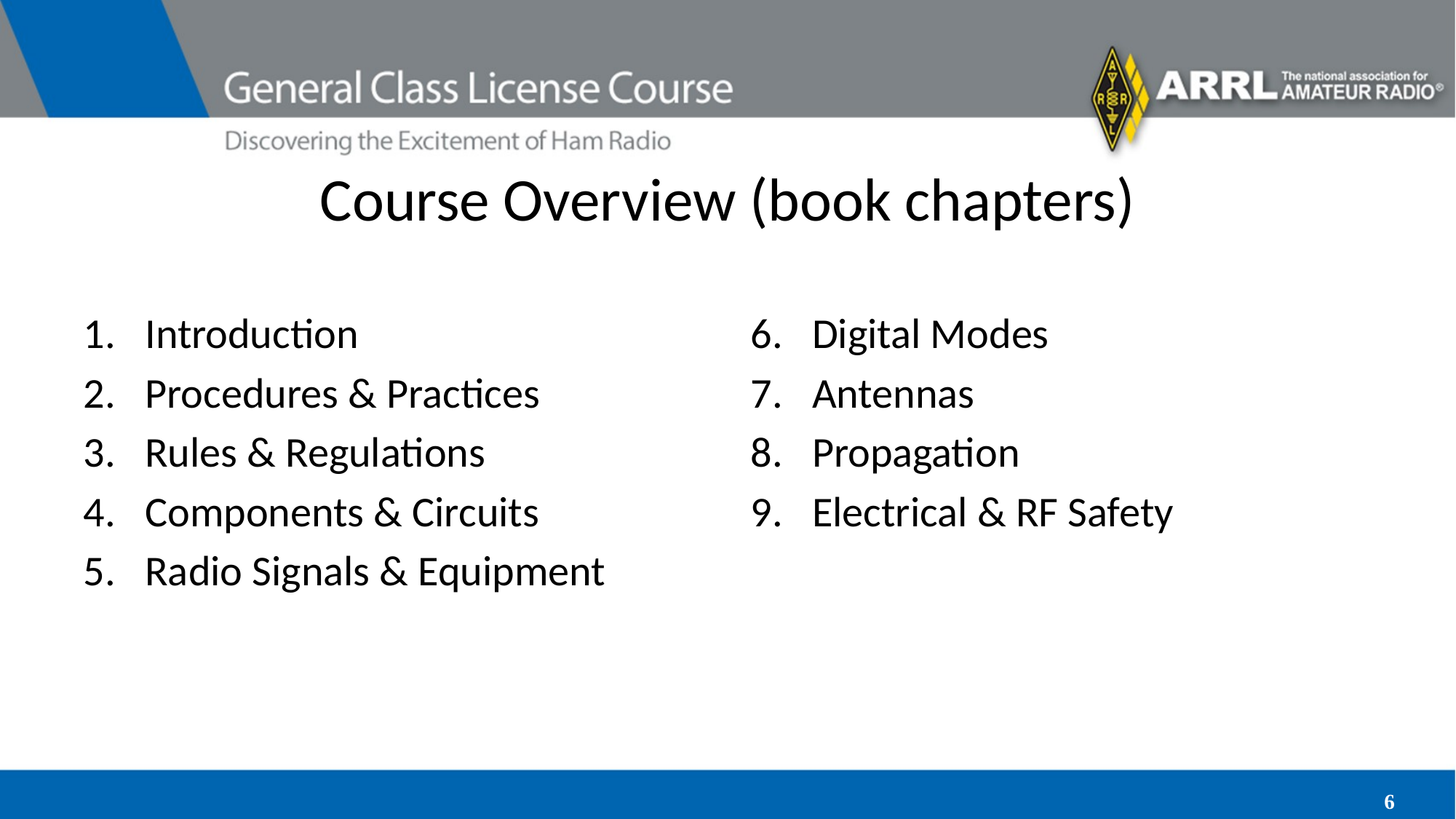

# Course Overview (book chapters)
Introduction
Procedures & Practices
Rules & Regulations
Components & Circuits
Radio Signals & Equipment
Digital Modes
Antennas
Propagation
Electrical & RF Safety